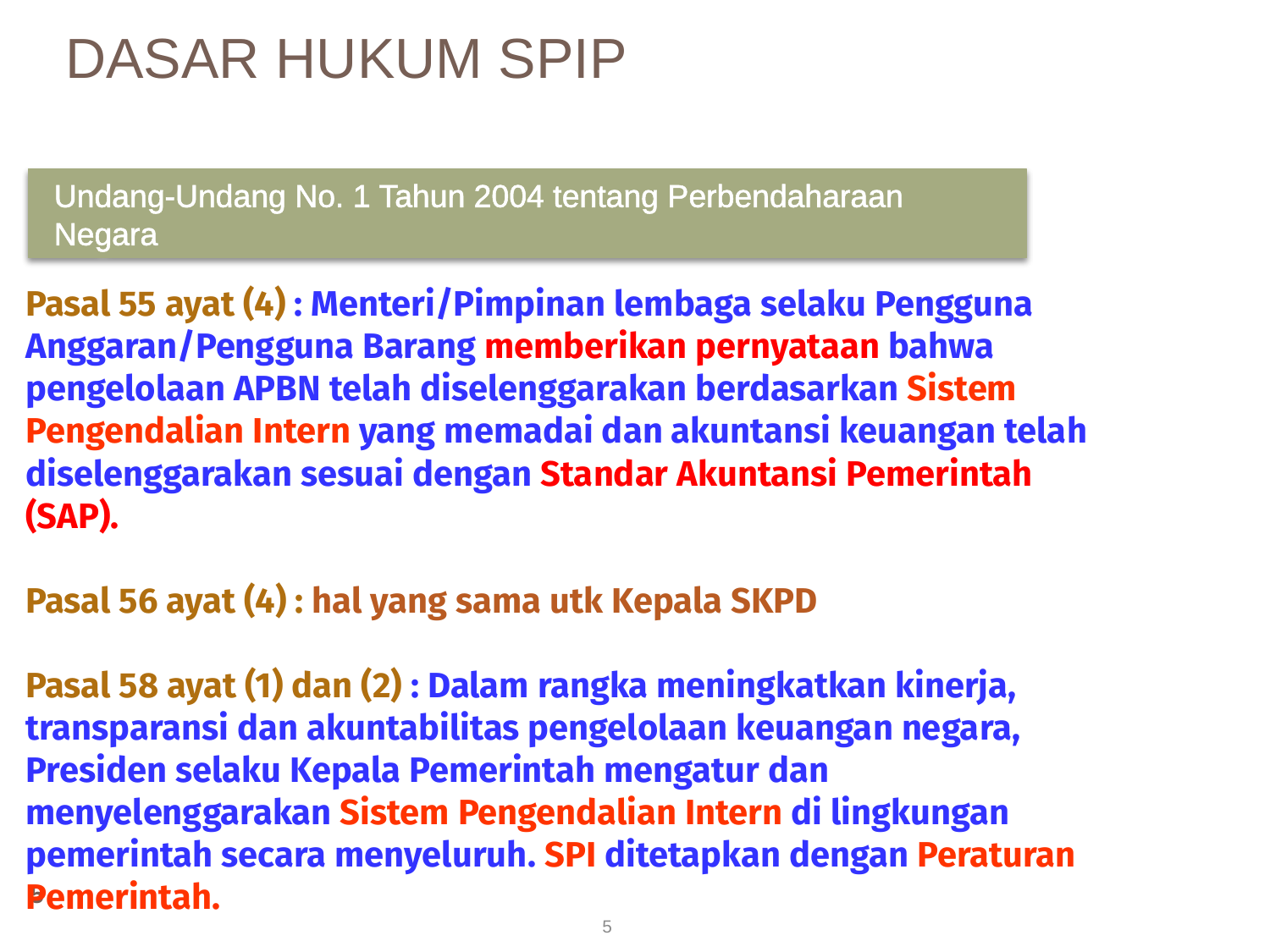

DASAR HUKUM SPIP

Undang-Undang No. 1 Tahun 2004 tentang Perbendaharaan Negara
Pasal 55 ayat (4) : Menteri/Pimpinan lembaga selaku Pengguna Anggaran/Pengguna Barang memberikan pernyataan bahwa pengelolaan APBN telah diselenggarakan berdasarkan Sistem Pengendalian Intern yang memadai dan akuntansi keuangan telah diselenggarakan sesuai dengan Standar Akuntansi Pemerintah (SAP).

Pasal 56 ayat (4) : hal yang sama utk Kepala SKPD

Pasal 58 ayat (1) dan (2) : Dalam rangka meningkatkan kinerja, transparansi dan akuntabilitas pengelolaan keuangan negara, Presiden selaku Kepala Pemerintah mengatur dan menyelenggarakan Sistem Pengendalian Intern di lingkungan pemerintah secara menyeluruh. SPI ditetapkan dengan Peraturan Pemerintah.

5
5